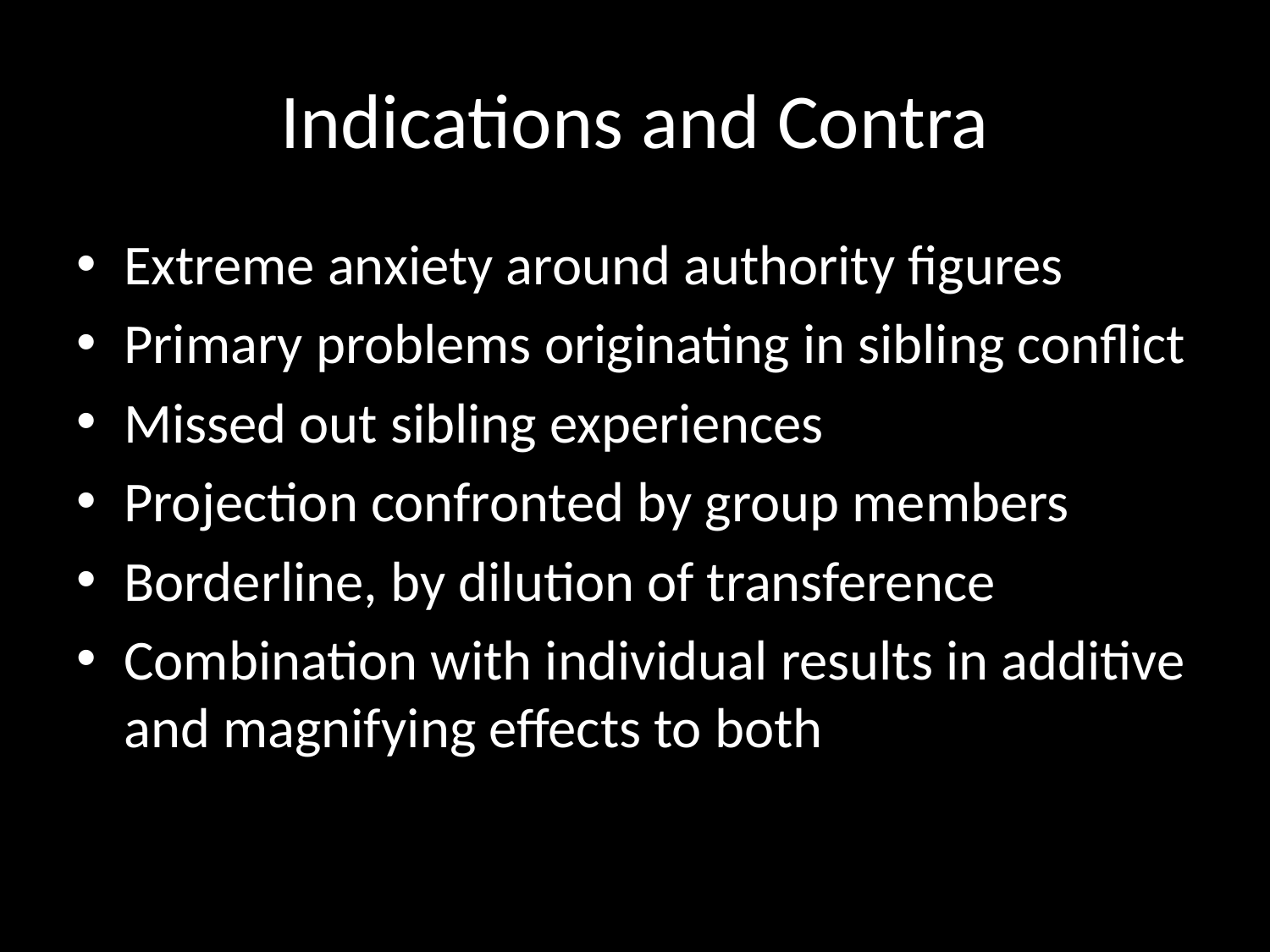

# Indications and Contra
Extreme anxiety around authority figures
Primary problems originating in sibling conflict
Missed out sibling experiences
Projection confronted by group members
Borderline, by dilution of transference
Combination with individual results in additive and magnifying effects to both